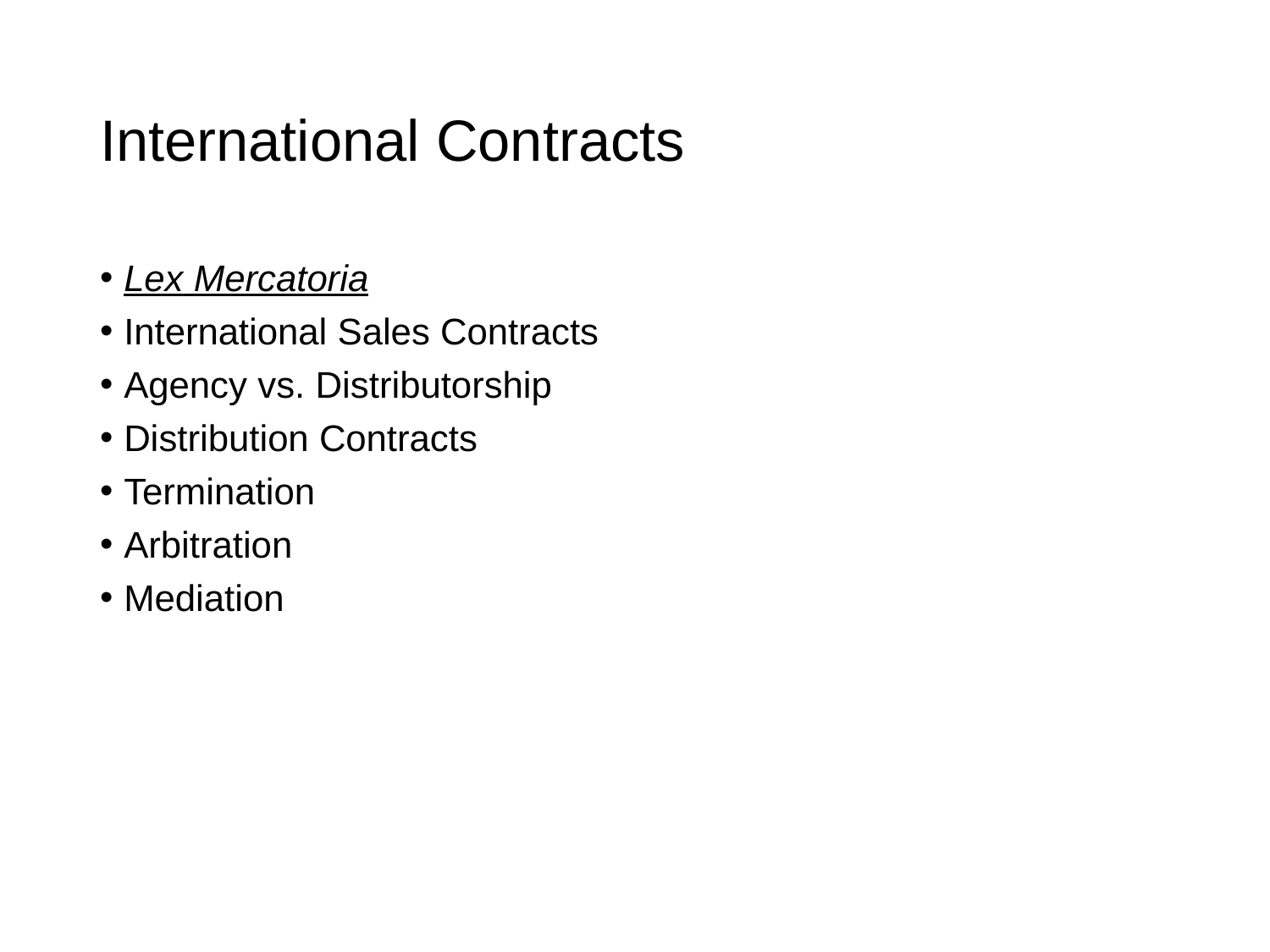

# International Contracts
Lex Mercatoria
International Sales Contracts
Agency vs. Distributorship
Distribution Contracts
Termination
Arbitration
Mediation